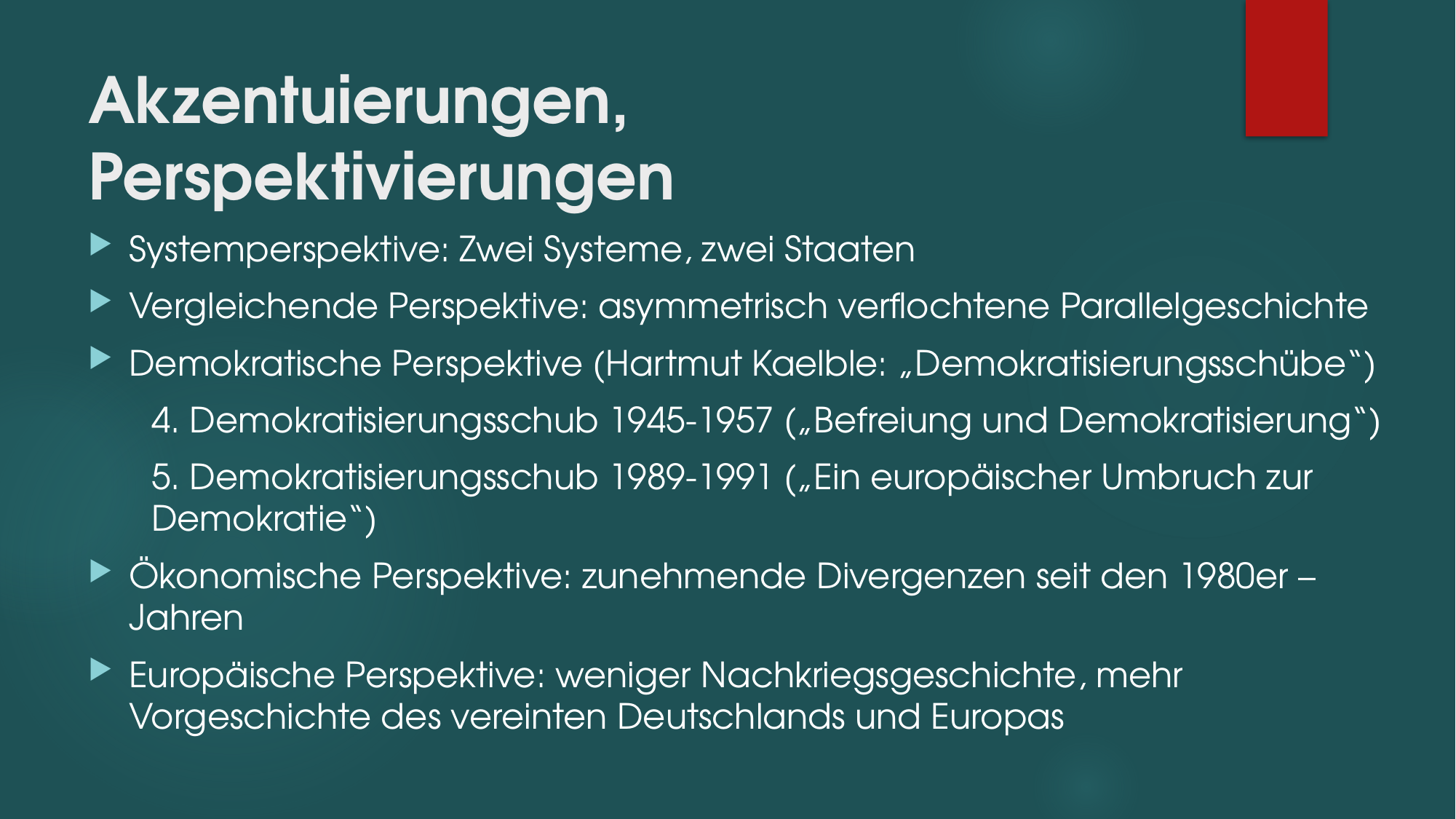

# Akzentuierungen, Perspektivierungen
Systemperspektive: Zwei Systeme, zwei Staaten
Vergleichende Perspektive: asymmetrisch verflochtene Parallelgeschichte
Demokratische Perspektive (Hartmut Kaelble: „Demokratisierungsschübe“)
	4. Demokratisierungsschub 1945-1957 („Befreiung und Demokratisierung“)
	5. Demokratisierungsschub 1989-1991 („Ein europäischer Umbruch zur Demokratie“)
Ökonomische Perspektive: zunehmende Divergenzen seit den 1980er –Jahren
Europäische Perspektive: weniger Nachkriegsgeschichte, mehr Vorgeschichte des vereinten Deutschlands und Europas